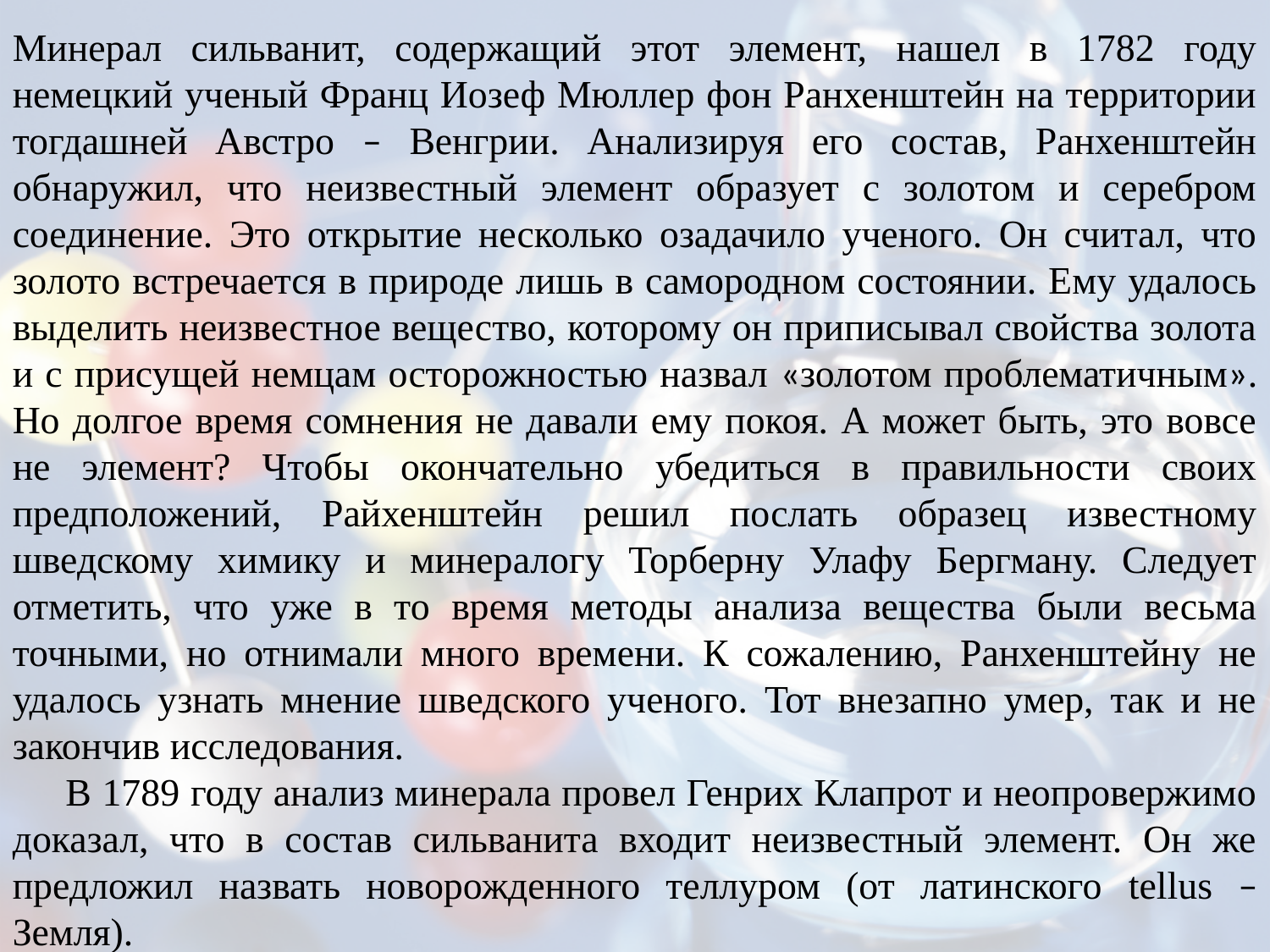

Минерал сильванит, содержащий этот элемент, нашел в 1782 году немецкий ученый Франц Иозеф Мюллер фон Ранхенштейн на территории тогдашней Австро – Венгрии. Анализируя его состав, Ранхенштейн обнаружил, что неизвестный элемент образует с золотом и серебром соединение. Это открытие несколько озадачило ученого. Он считал, что золото встречается в природе лишь в самородном состоянии. Ему удалось выделить неизвестное вещество, которому он приписывал свойства золота и с присущей немцам осторожностью назвал «золотом проблематичным». Но долгое время сомнения не давали ему покоя. А может быть, это вовсе не элемент? Чтобы окончательно убедиться в правильности своих предположений, Райхенштейн решил послать образец известному шведскому химику и минералогу Торберну Улафу Бергману. Следует отметить, что уже в то время методы анализа вещества были весьма точными, но отнимали много времени. К сожалению, Ранхенштейну не удалось узнать мнение шведского ученого. Тот внезапно умер, так и не закончив исследования.
     В 1789 году анализ минерала провел Генрих Клапрот и неопровержимо доказал, что в состав сильванита входит неизвестный элемент. Он же предложил назвать новорожденного теллуром (от латинского tellus – Земля).